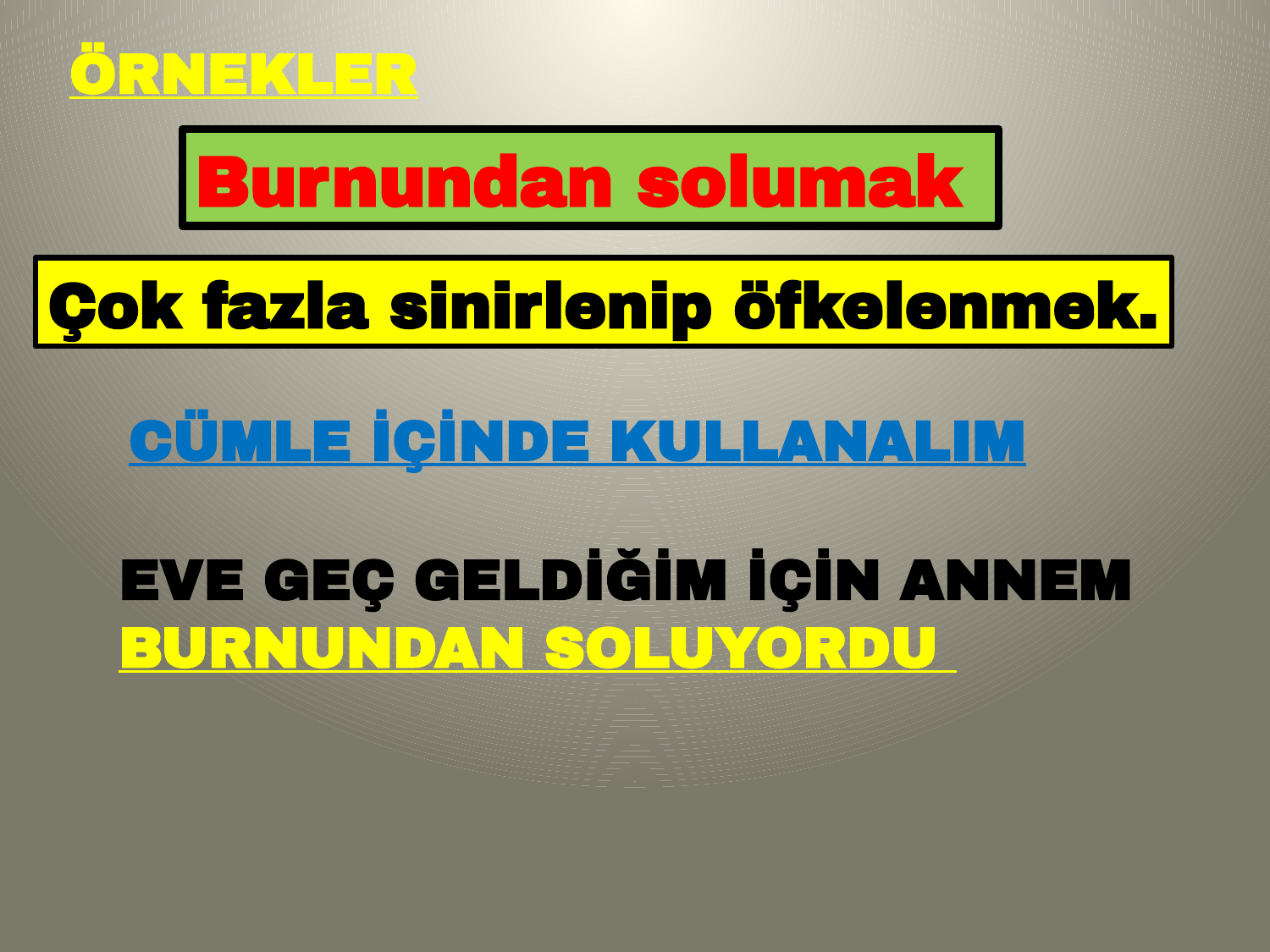

ÖRNEKLER

Burnundan solumak
Çok fazla sinirlenip öfkelenmek.
    CÜMLE İÇİNDE KULLANALIM

    EVE GEÇ GELDİĞİM İÇİN ANNEM
   BURNUNDAN SOLUYORDU